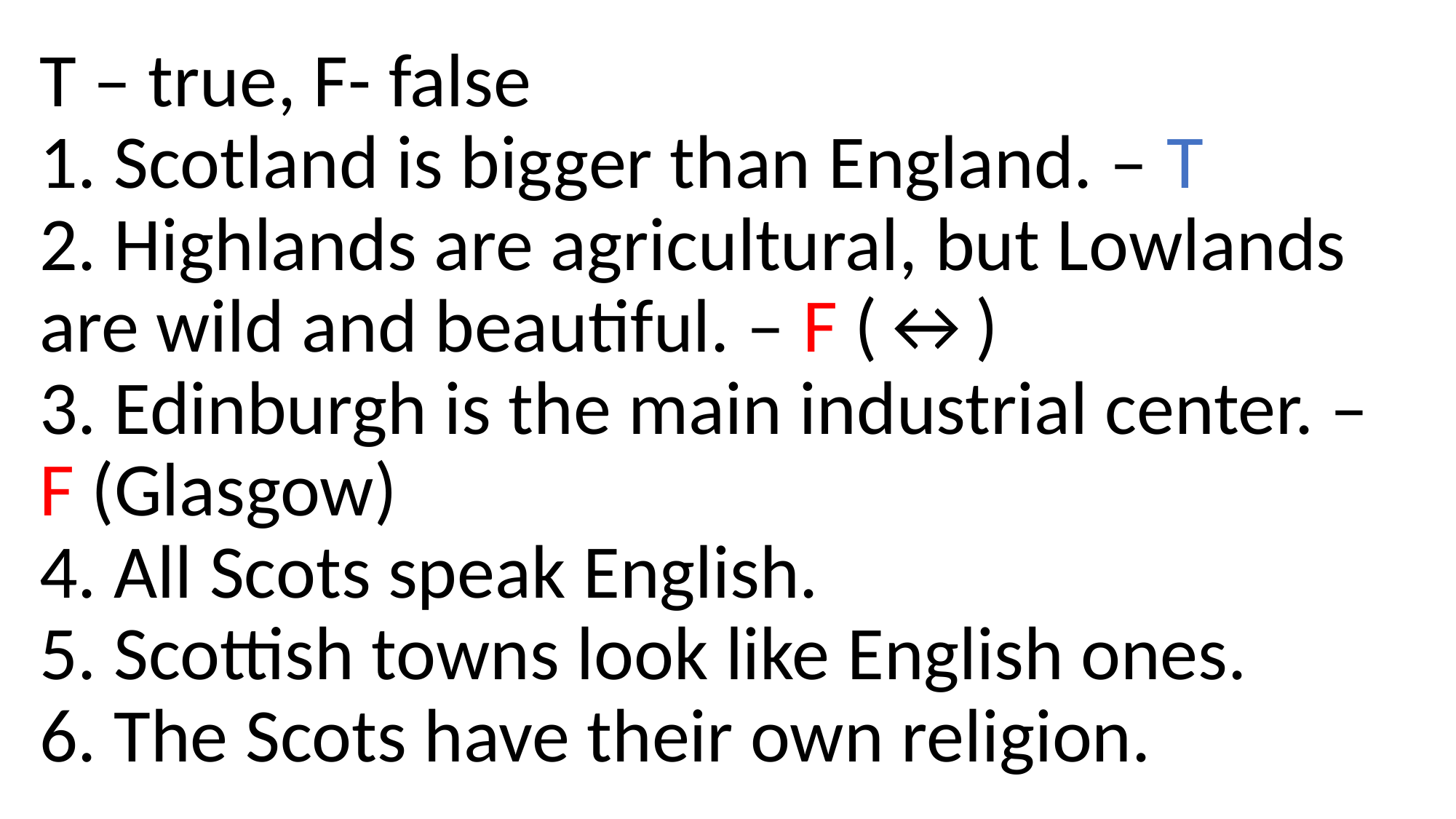

# T – true, F- false 1. Scotland is bigger than England. – T 2. Highlands are agricultural, but Lowlands are wild and beautiful. – F (↔) 3. Edinburgh is the main industrial center. – F (Glasgow) 4. All Scots speak English. 5. Scottish towns look like English ones. 6. The Scots have their own religion.